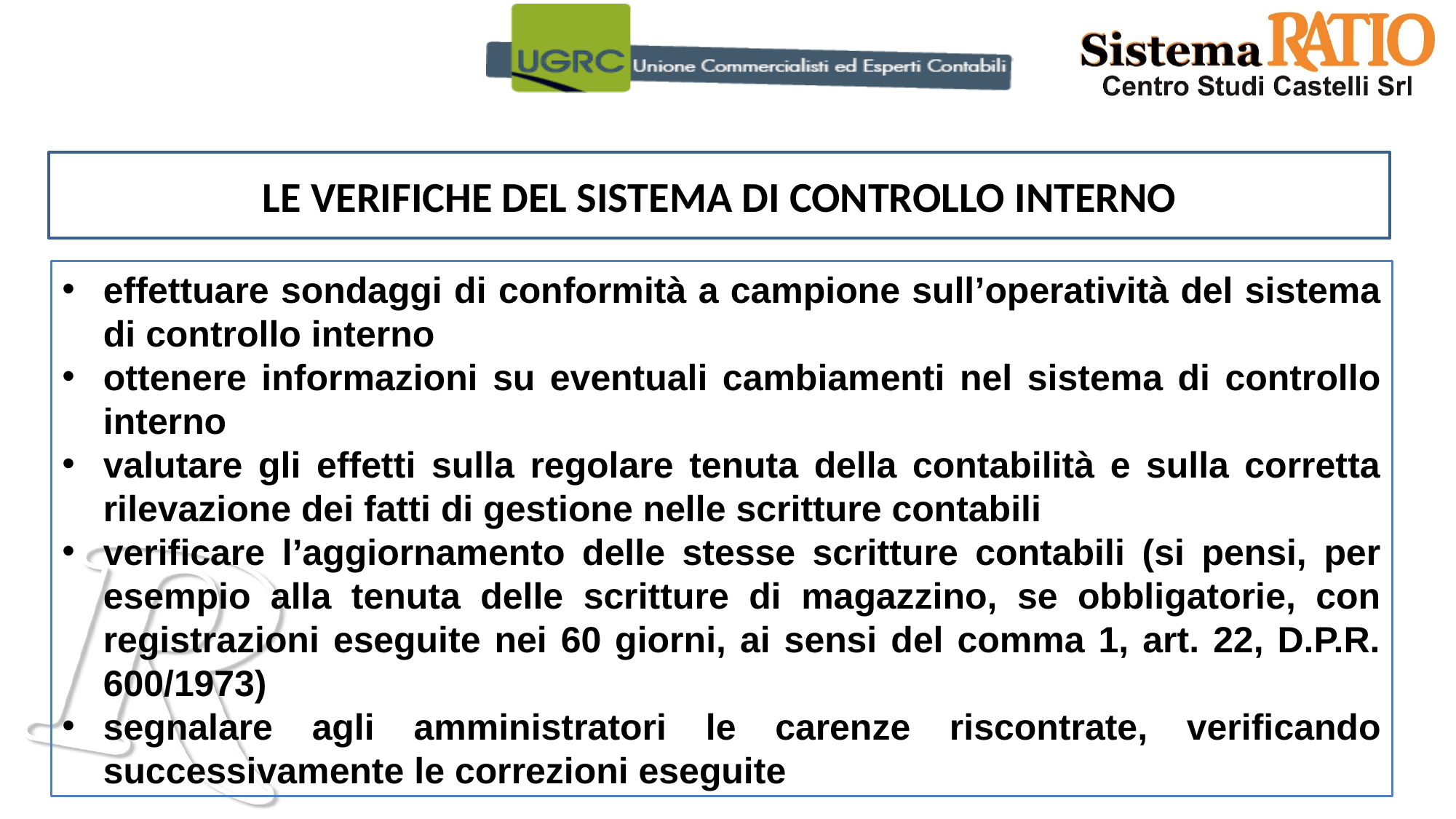

LE VERIFICHE DEL SISTEMA DI CONTROLLO INTERNO
effettuare sondaggi di conformità a campione sull’operatività del sistema di controllo interno
ottenere informazioni su eventuali cambiamenti nel sistema di controllo interno
valutare gli effetti sulla regolare tenuta della contabilità e sulla corretta rilevazione dei fatti di gestione nelle scritture contabili
verificare l’aggiornamento delle stesse scritture contabili (si pensi, per esempio alla tenuta delle scritture di magazzino, se obbligatorie, con registrazioni eseguite nei 60 giorni, ai sensi del comma 1, art. 22, D.P.R. 600/1973)
segnalare agli amministratori le carenze riscontrate, verificando successivamente le correzioni eseguite